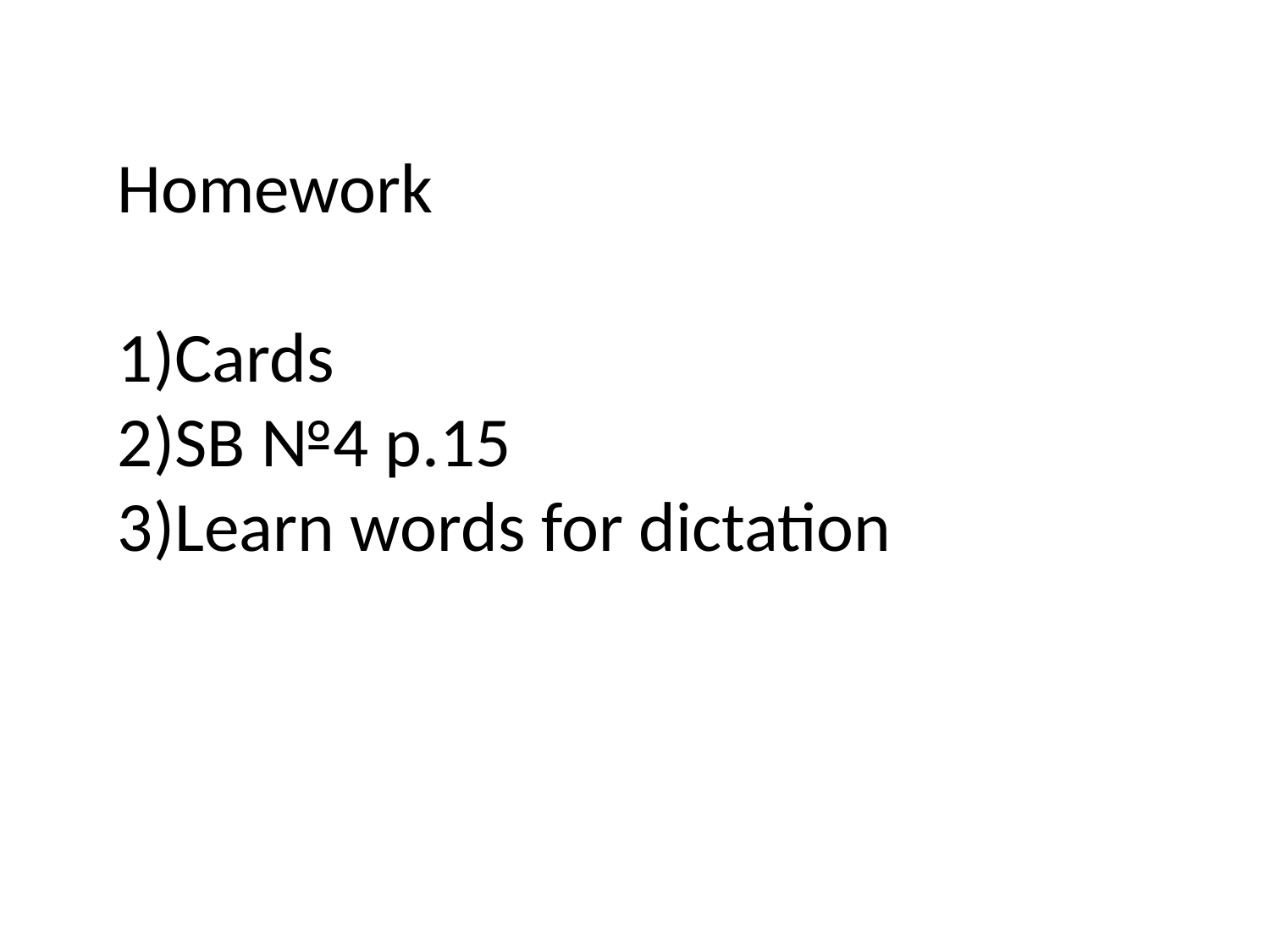

Homework

Cards
SB №4 p.15
Learn words for dictation